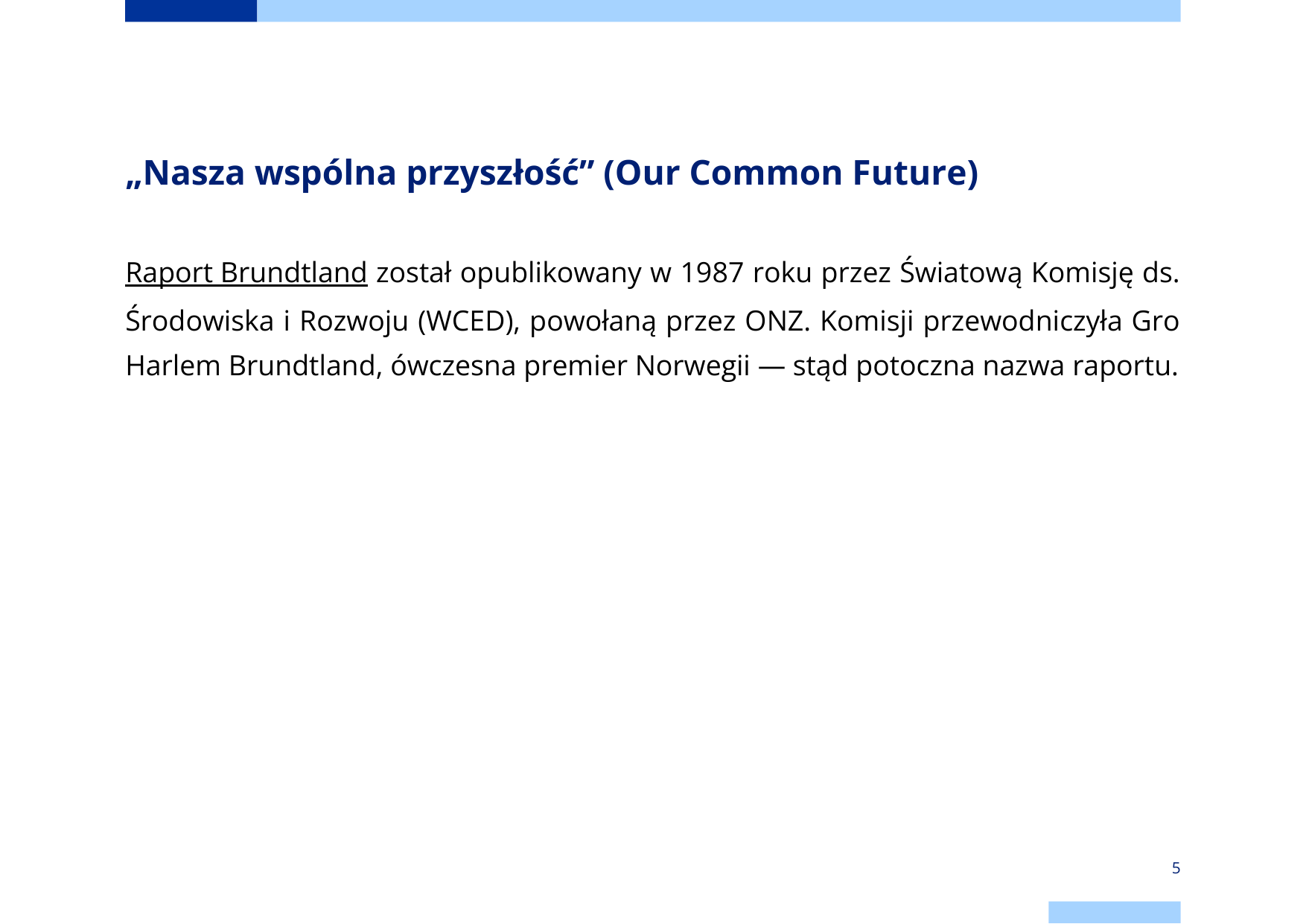

# „Nasza wspólna przyszłość” (Our Common Future)
Raport Brundtland został opublikowany w 1987 roku przez Światową Komisję ds. Środowiska i Rozwoju (WCED), powołaną przez ONZ. Komisji przewodniczyła Gro Harlem Brundtland, ówczesna premier Norwegii — stąd potoczna nazwa raportu.
5